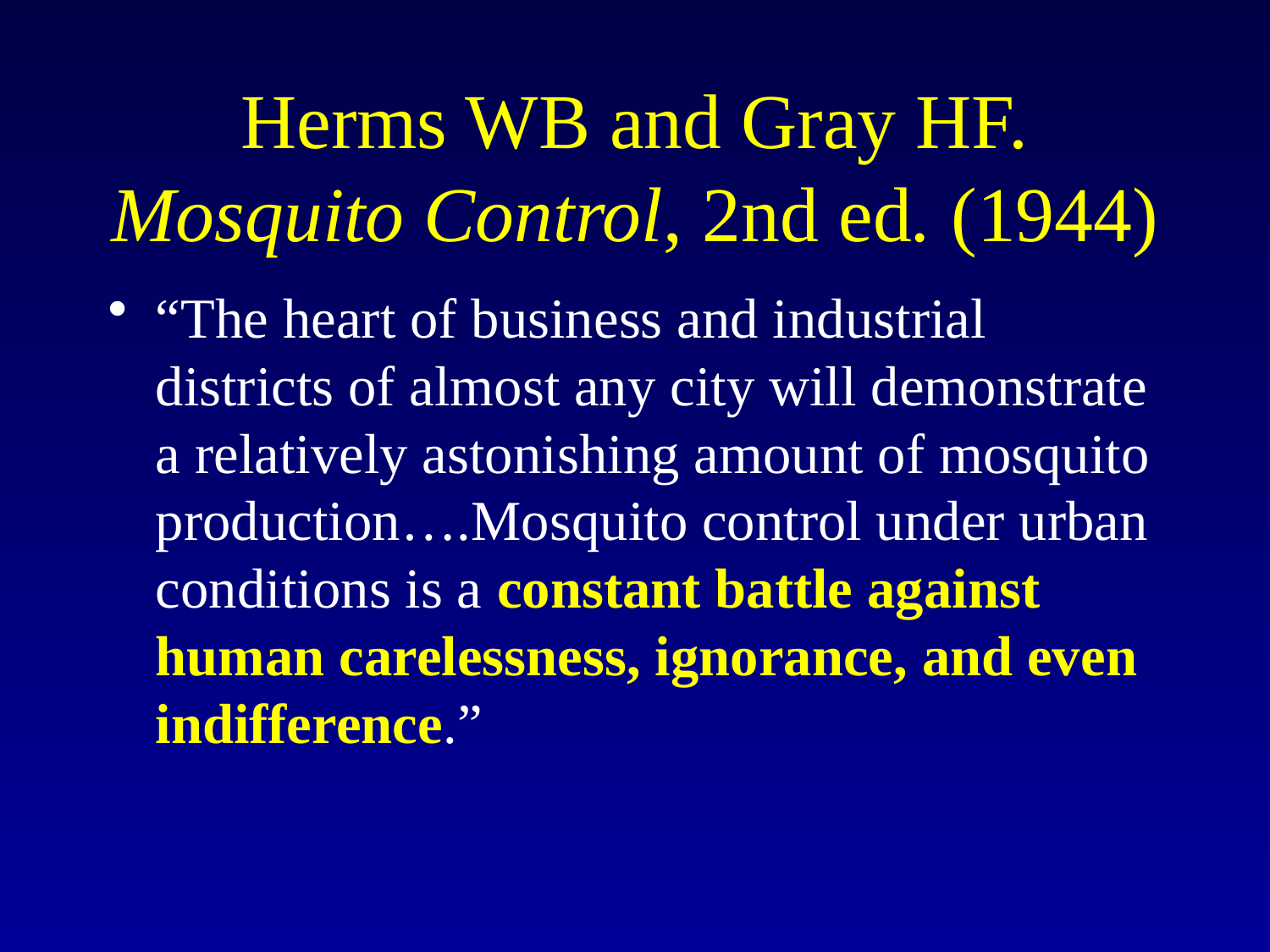

# Herms WB and Gray HF. Mosquito Control, 2nd ed. (1944)
“The heart of business and industrial districts of almost any city will demonstrate a relatively astonishing amount of mosquito production….Mosquito control under urban conditions is a constant battle against human carelessness, ignorance, and even indifference.”